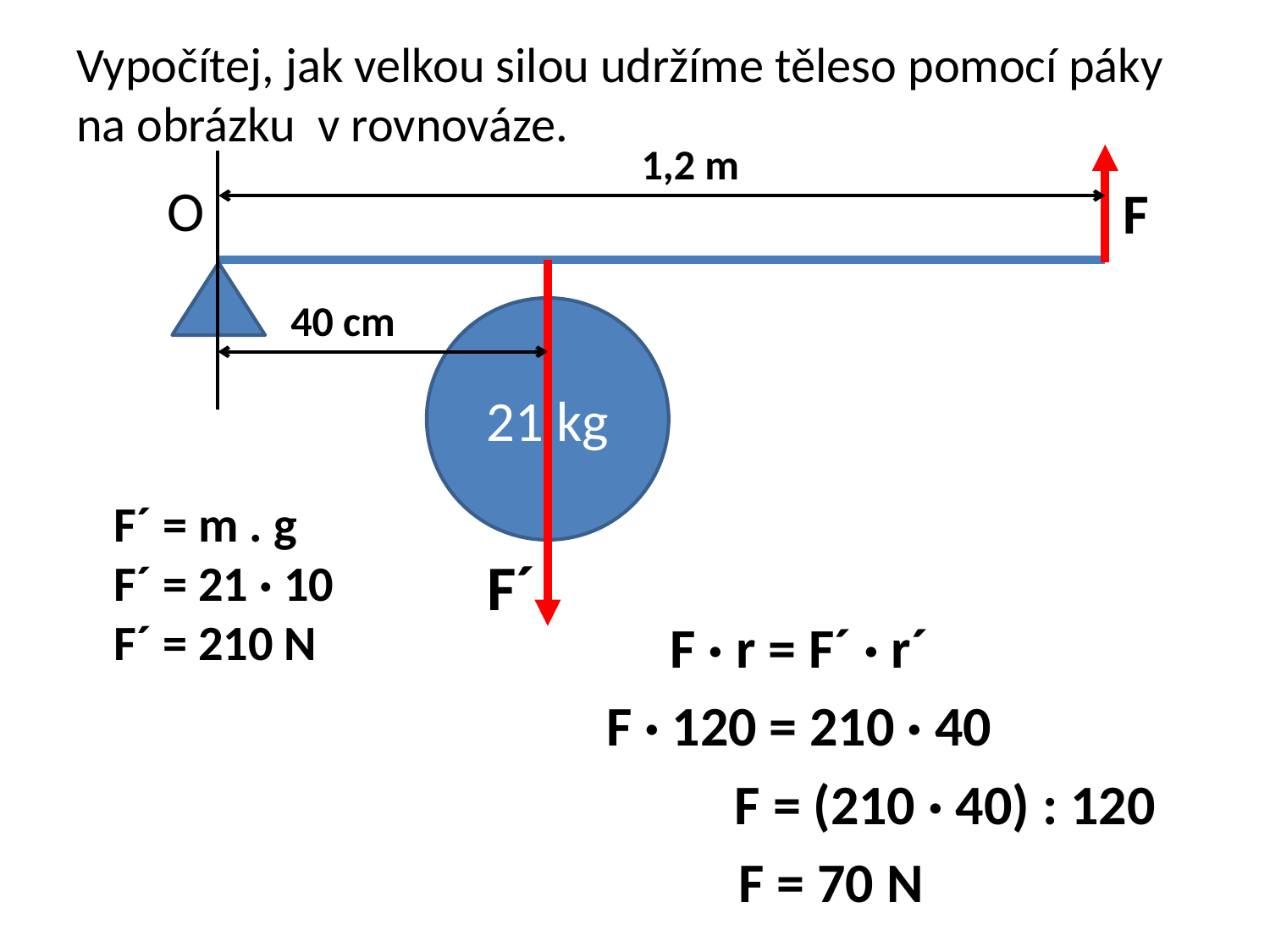

# Vypočítej, jak velkou silou udržíme těleso pomocí páky na obrázku  v rovnováze.
1,2 m
O
F

40 cm
21 kg
F´ = m . g
F´ = 21 · 10
F´ = 210 N
F´
F · r = F´ · r´
F · 120 = 210 · 40
                       F = (210 · 40) : 120
     F = 70 N